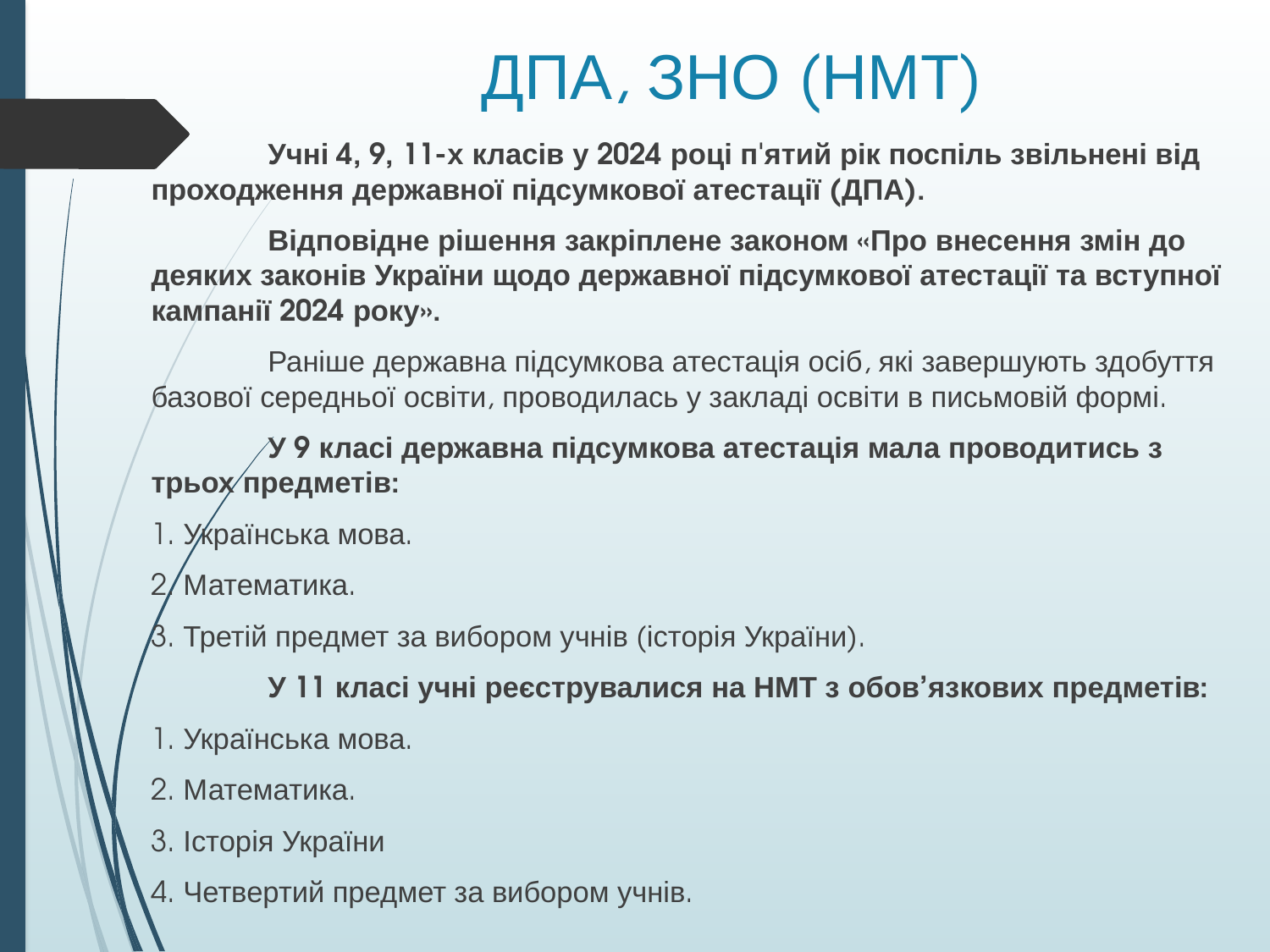

# ДПА, ЗНО (НМТ)
	Учні 4, 9, 11-х класів у 2024 році п'ятий рік поспіль звільнені від проходження державної підсумкової атестації (ДПА).
	Відповідне рішення закріплене законом «Про внесення змін до деяких законів України щодо державної підсумкової атестації та вступної кампанії 2024 року».
	Раніше державна підсумкова атестація осіб, які завершують здобуття базової середньої освіти, проводилась у закладі освіти в письмовій формі.
	У 9 класі державна підсумкова атестація мала проводитись з трьох предметів:
1. Українська мова.
2. Математика.
3. Третій предмет за вибором учнів (історія України).
	У 11 класі учні реєструвалися на НМТ з обов’язкових предметів:
1. Українська мова.
2. Математика.
3. Історія України
4. Четвертий предмет за вибором учнів.